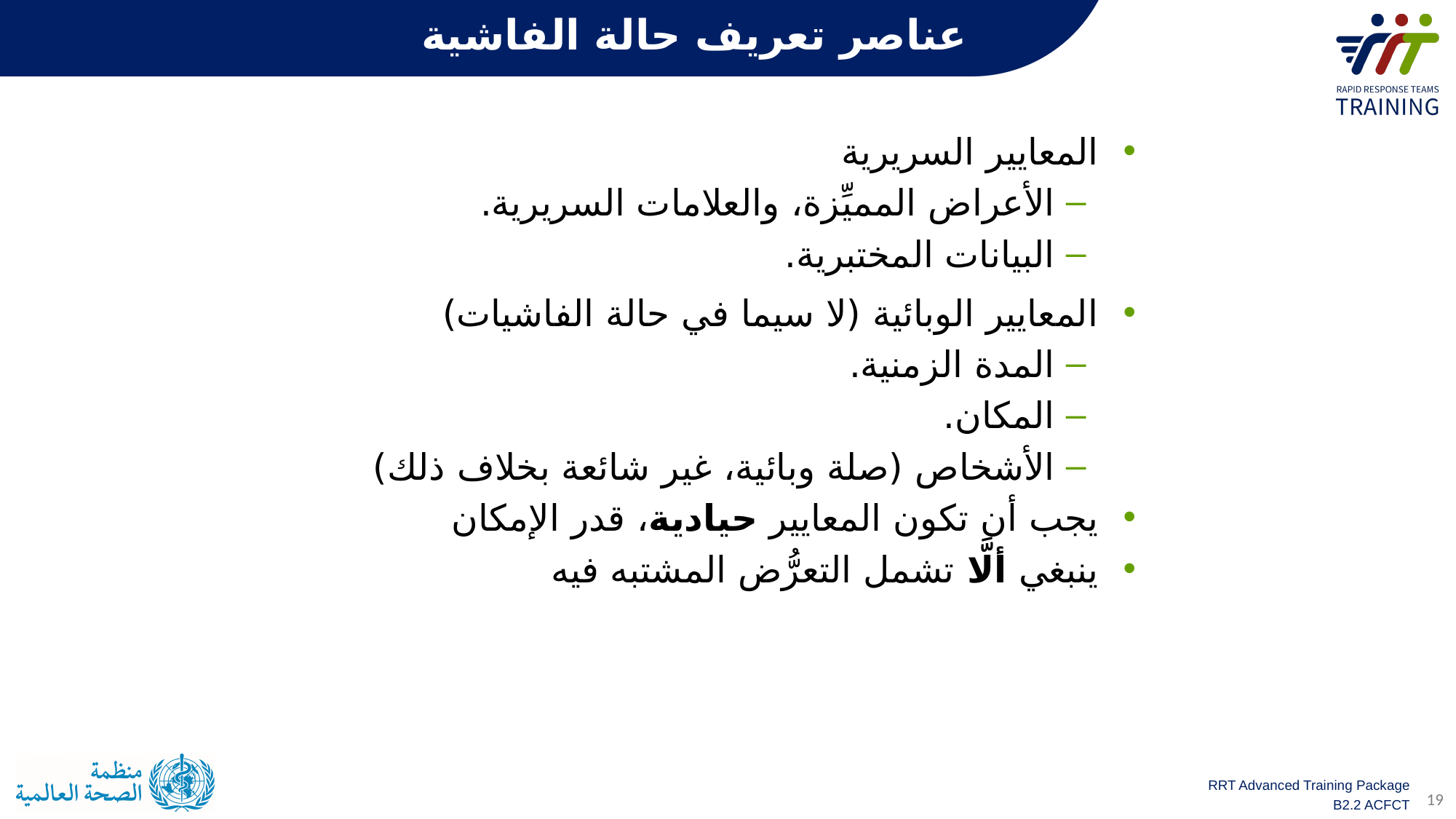

عناصر تعريف حالة الفاشية
المعايير السريرية
الأعراض المميِّزة، والعلامات السريرية.
البيانات المختبرية.
المعايير الوبائية (لا سيما في حالة الفاشيات)
المدة الزمنية.
المكان.
الأشخاص (صلة وبائية، غير شائعة بخلاف ذلك)
يجب أن تكون المعايير حيادية، قدر الإمكان
ينبغي ألَّا تشمل التعرُّض المشتبه فيه